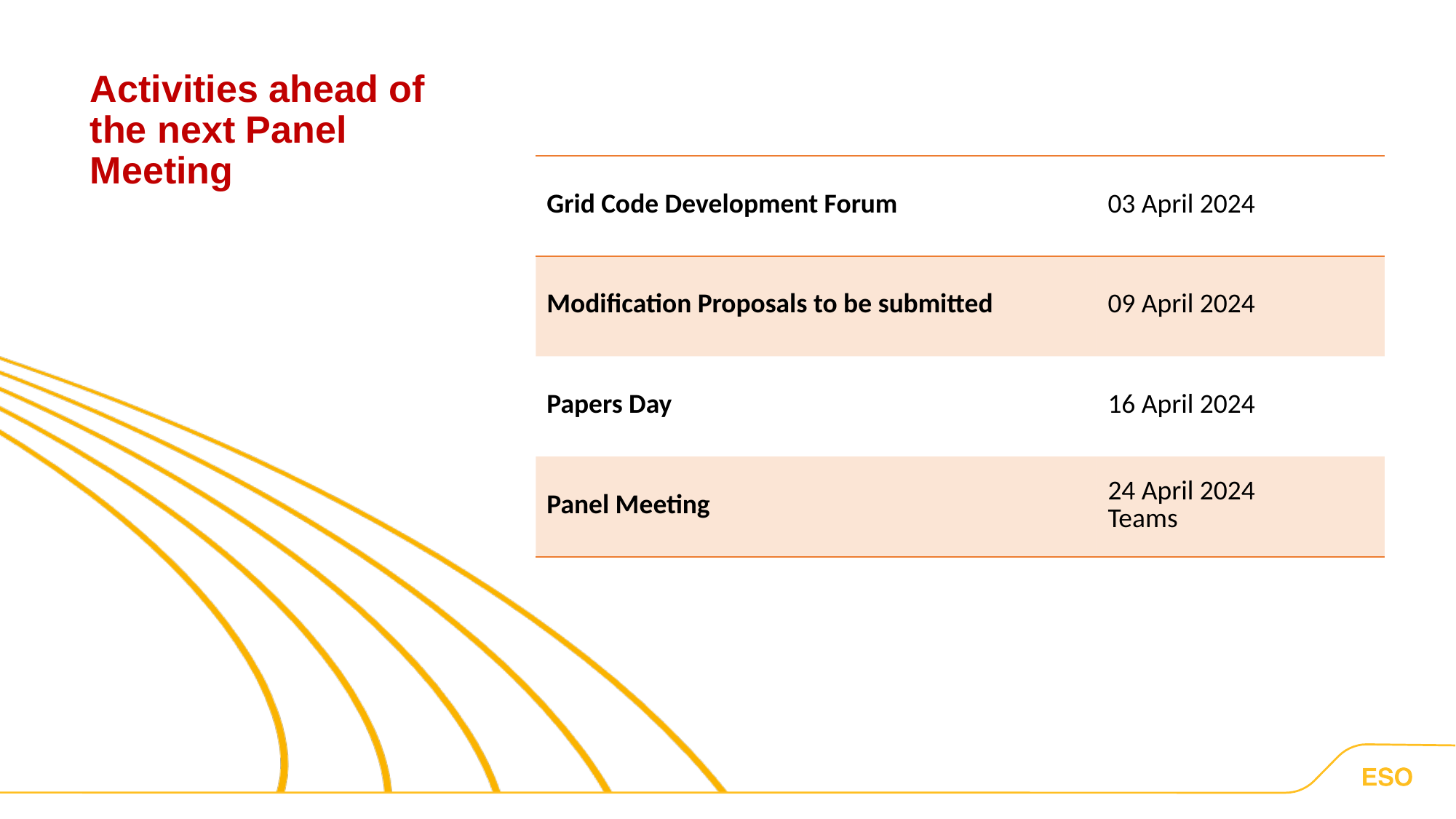

Activities ahead of the next Panel Meeting
| Grid Code Development Forum | 03 April 2024 |
| --- | --- |
| Modification Proposals to be submitted | 09 April 2024 |
| Papers Day | 16 April 2024 |
| Panel Meeting | 24 April 2024 Teams |